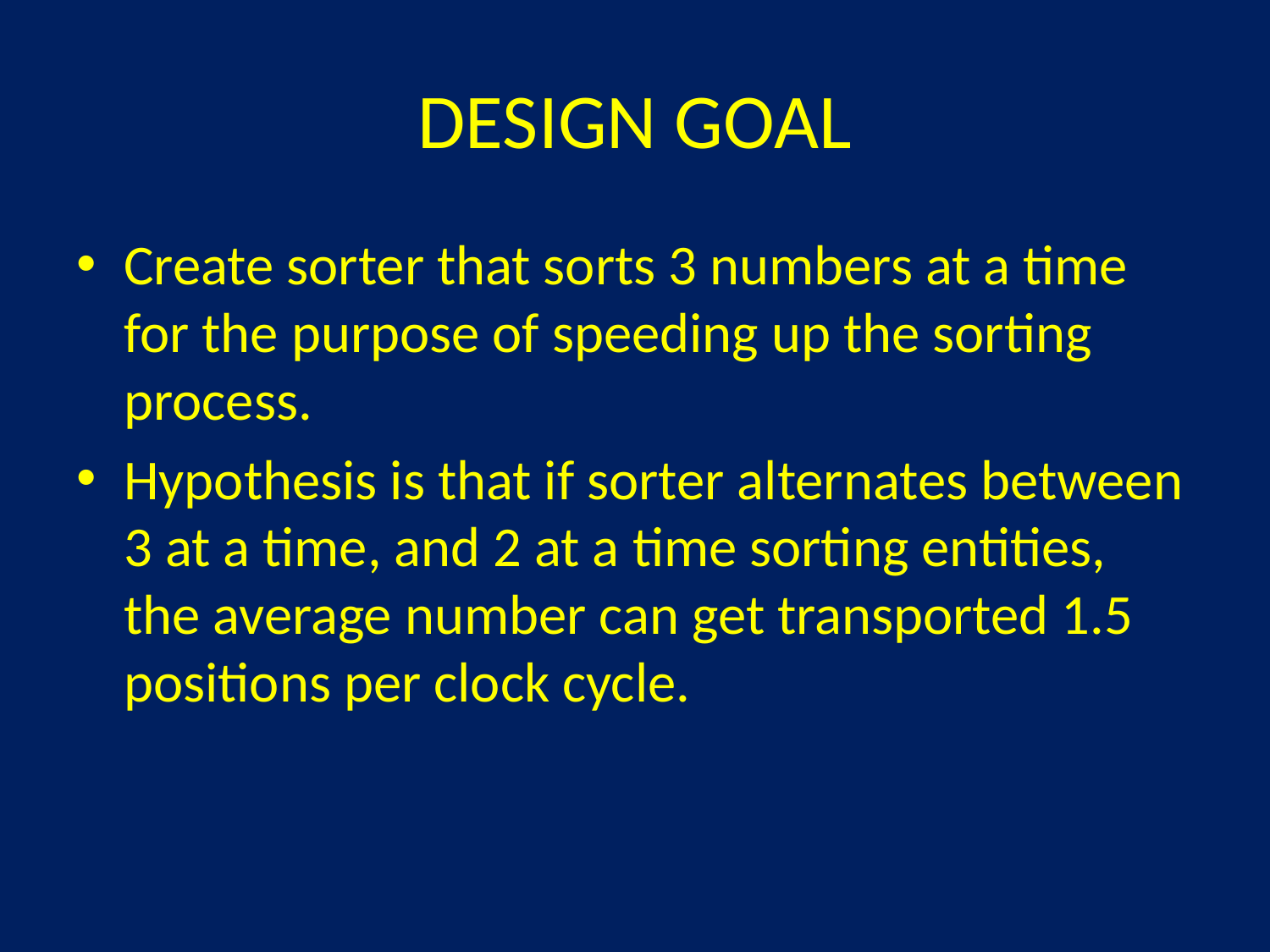

# DESIGN GOAL
Create sorter that sorts 3 numbers at a time for the purpose of speeding up the sorting process.
Hypothesis is that if sorter alternates between 3 at a time, and 2 at a time sorting entities, the average number can get transported 1.5 positions per clock cycle.